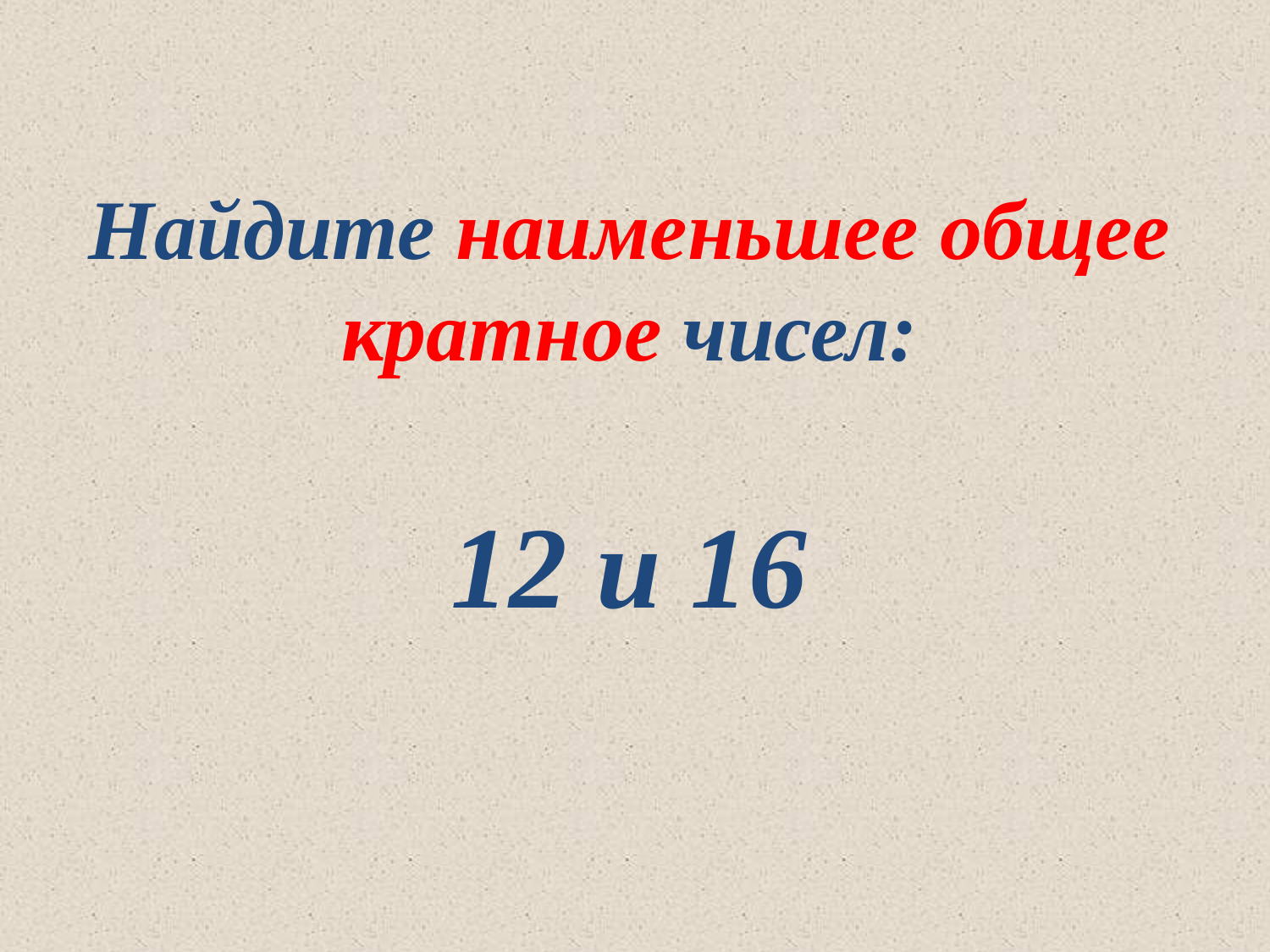

Найдите наименьшее общее кратное чисел:
12 и 16